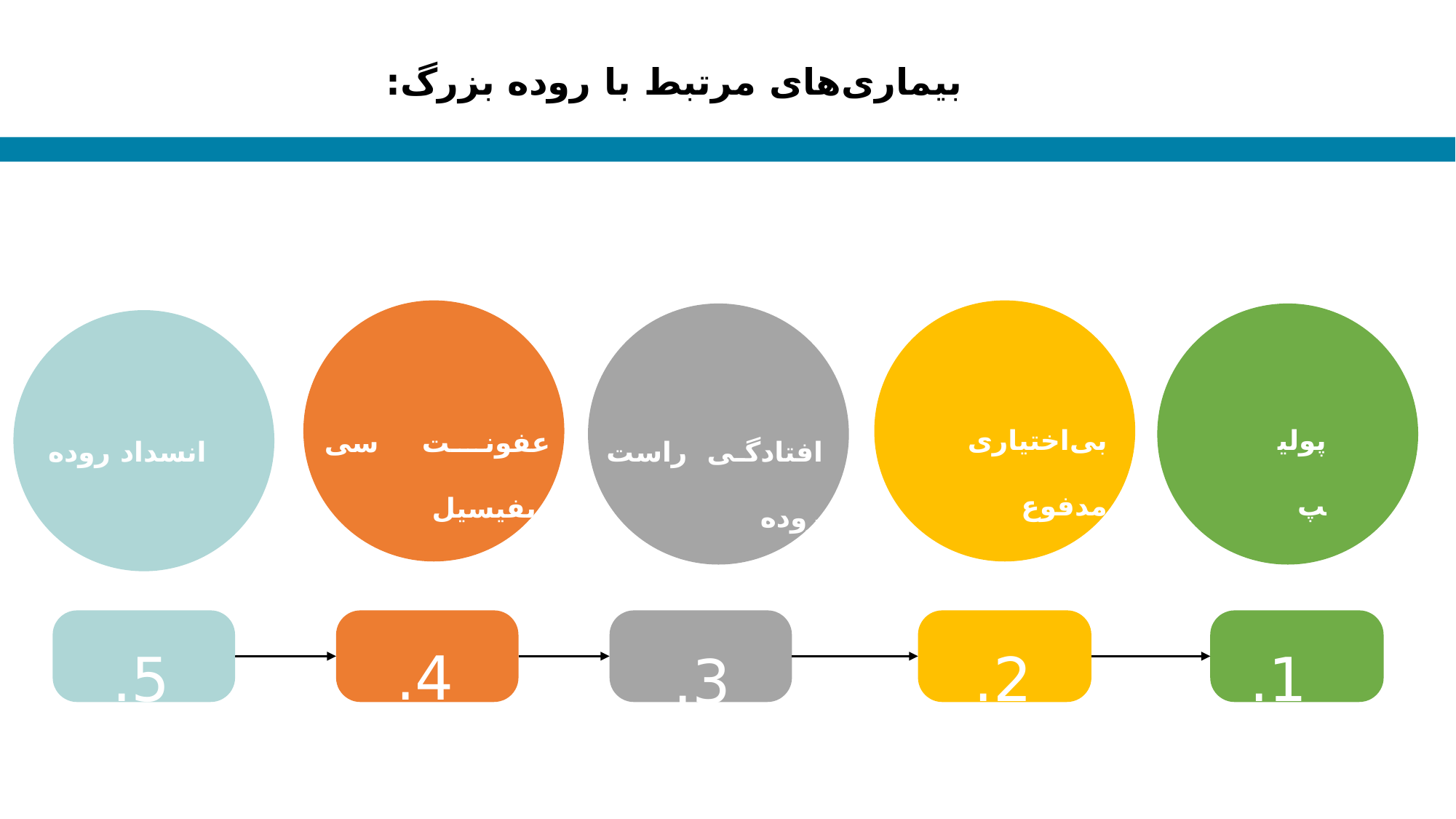

بیماری‌های مرتبط با روده بزرگ:

پولیپ
بی‌اختیاری مدفوع
عفونت سی دیفیسیل
انسداد روده
افتادگی راست روده
4.
5.
1.
2.
3.